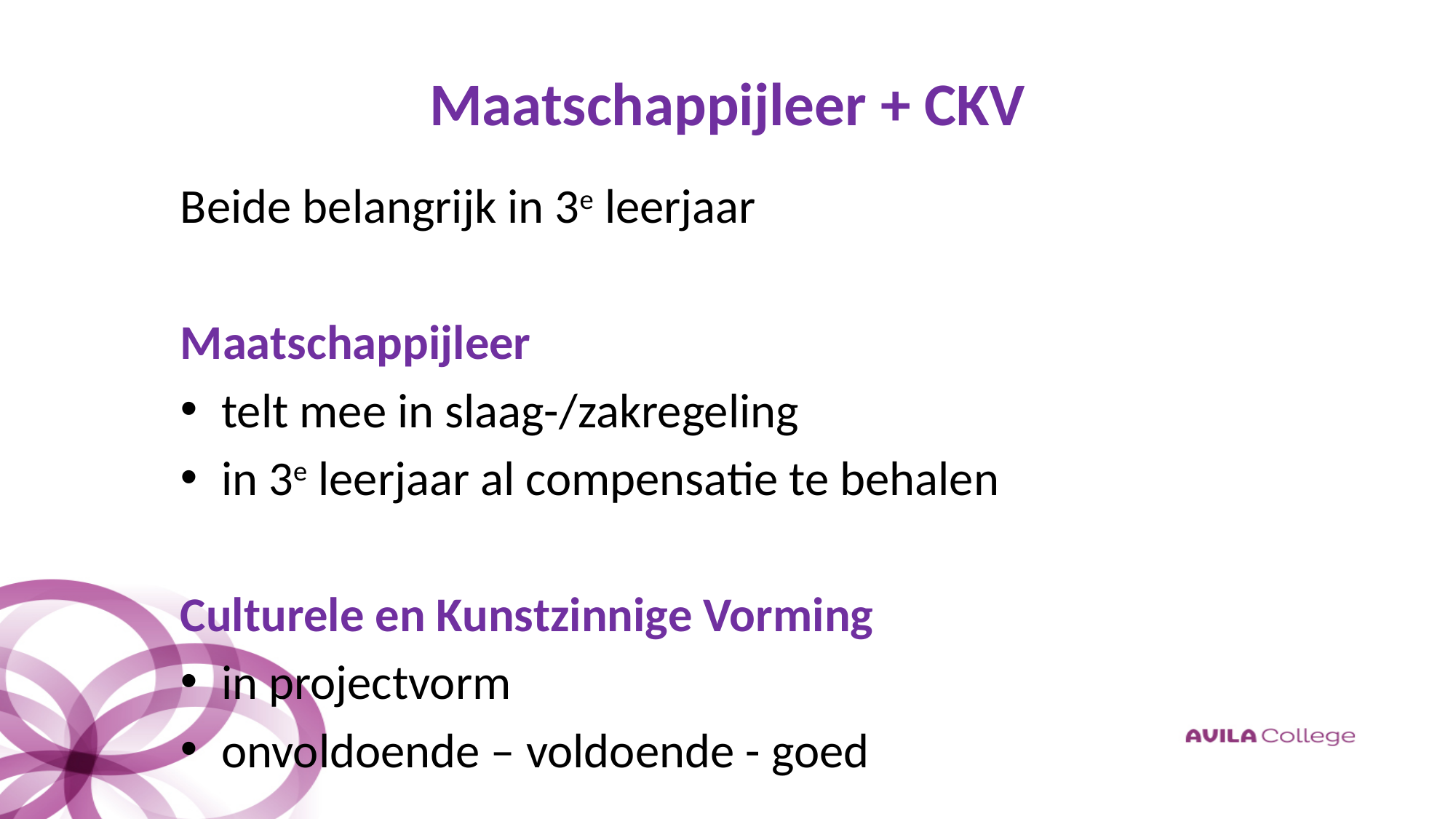

# Maatschappijleer + CKV
Beide belangrijk in 3e leerjaar

Maatschappijleer
telt mee in slaag-/zakregeling
in 3e leerjaar al compensatie te behalen

Culturele en Kunstzinnige Vorming
in projectvorm
onvoldoende – voldoende - goed